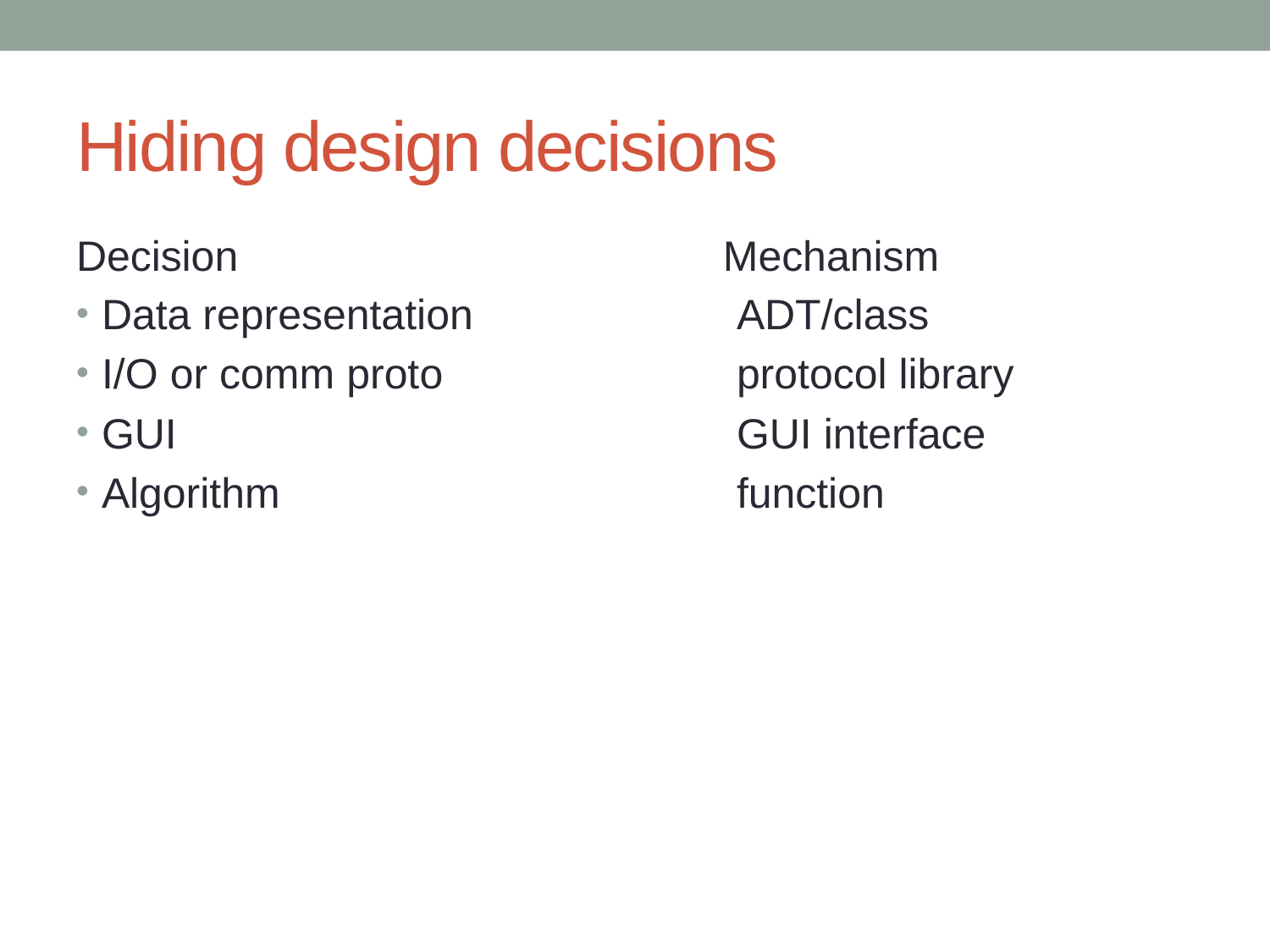

# Hiding design decisions
Decision				 Mechanism
Data representation 		ADT/class
I/O or comm proto 			protocol library
GUI 					GUI interface
Algorithm 				function